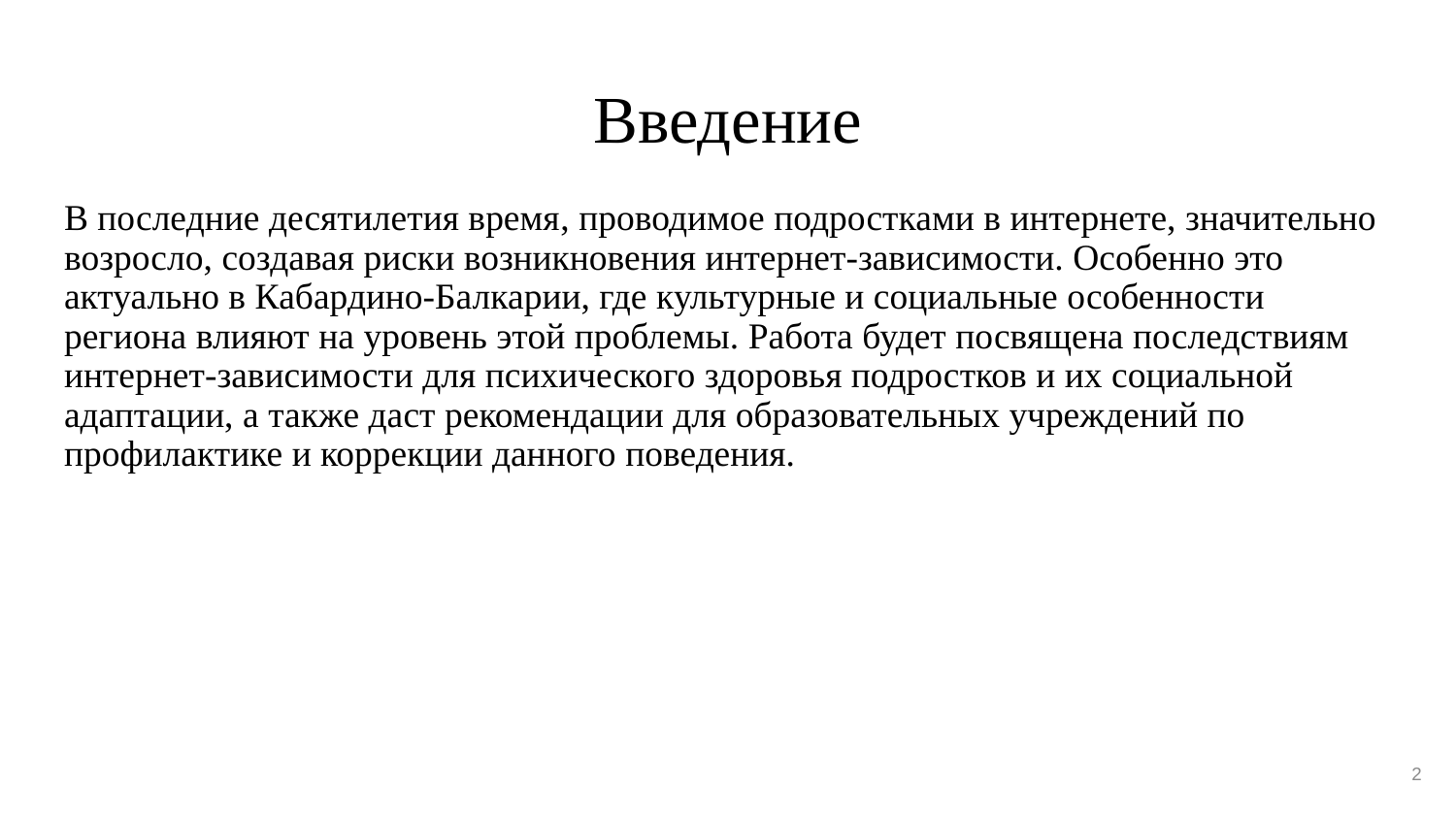

# Введение
В последние десятилетия время, проводимое подростками в интернете, значительно возросло, создавая риски возникновения интернет-зависимости. Особенно это актуально в Кабардино-Балкарии, где культурные и социальные особенности региона влияют на уровень этой проблемы. Работа будет посвящена последствиям интернет-зависимости для психического здоровья подростков и их социальной адаптации, а также даст рекомендации для образовательных учреждений по профилактике и коррекции данного поведения.
2